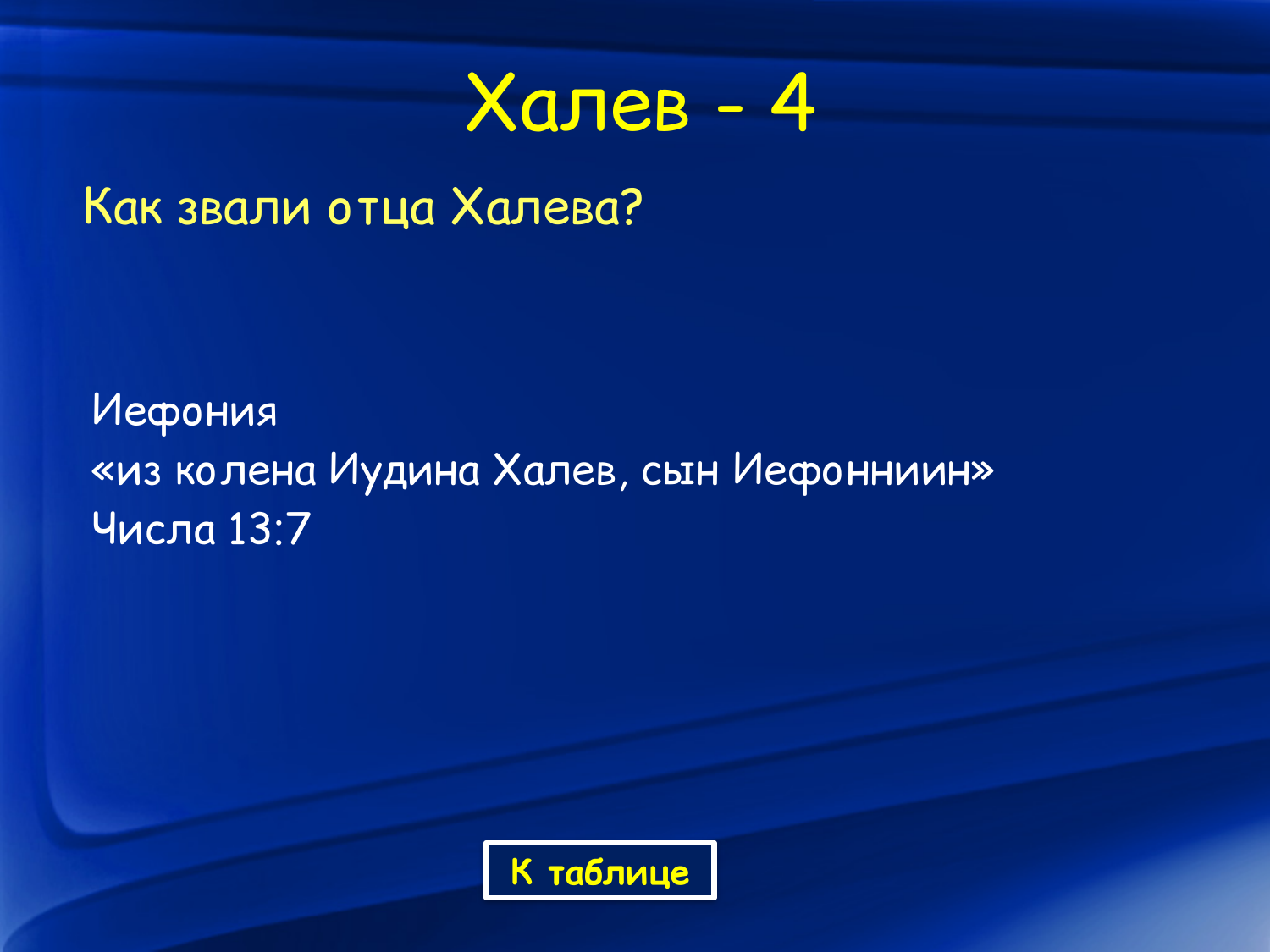

# Халев - 4
Как звали отца Халева?
Иефония
«из колена Иудина Халев, сын Иефонниин»
Числа 13:7
К таблице